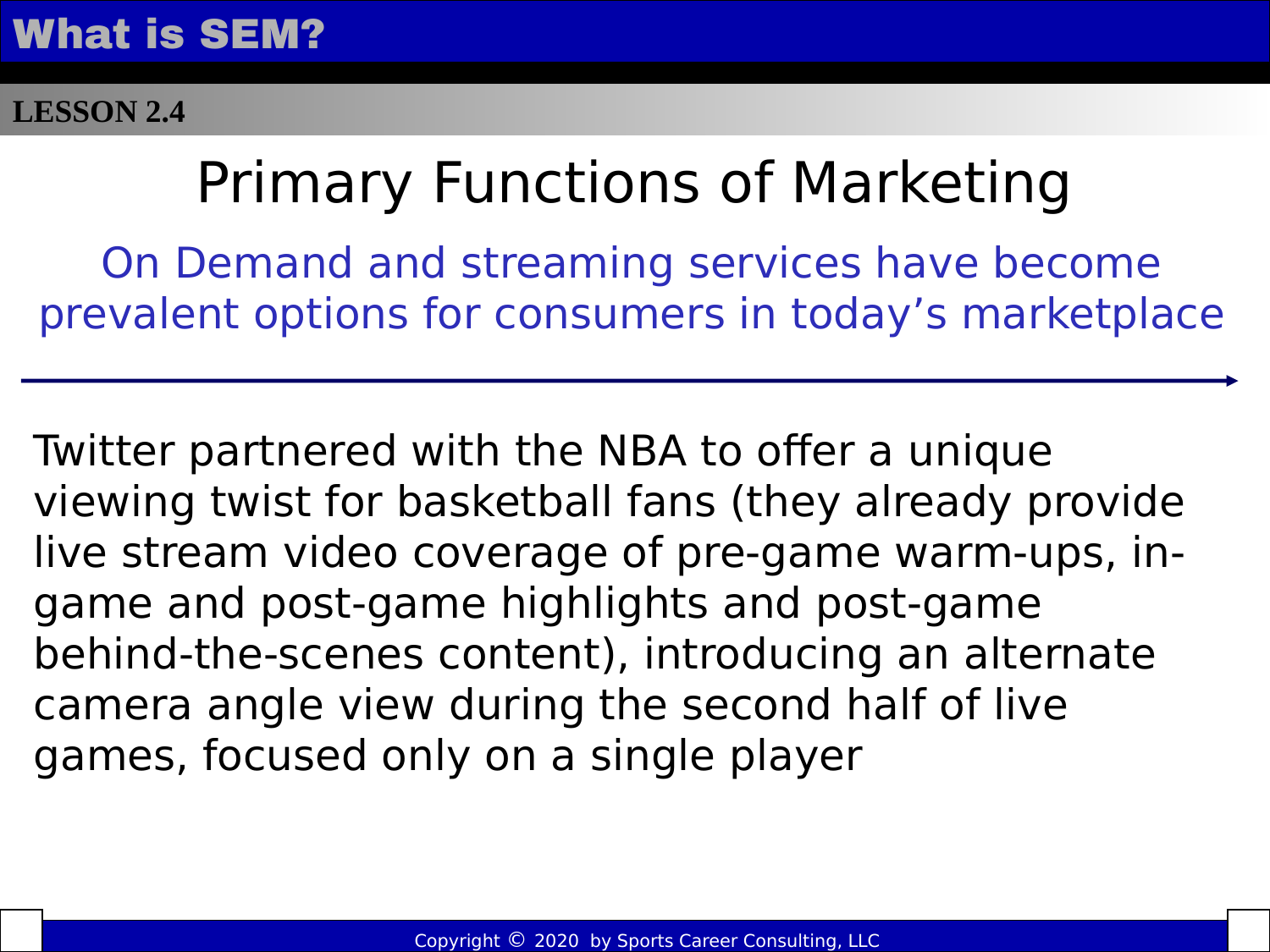

What is SEM?
LESSON 2.4
Primary Functions of Marketing
On Demand and streaming services have become prevalent options for consumers in today’s marketplace

Twitter partnered with the NBA to offer a unique viewing twist for basketball fans (they already provide live stream video coverage of pre-game warm-ups, in-game and post-game highlights and post-game behind-the-scenes content), introducing an alternate camera angle view during the second half of live games, focused only on a single player
Copyright © 2020  by Sports Career Consulting, LLC